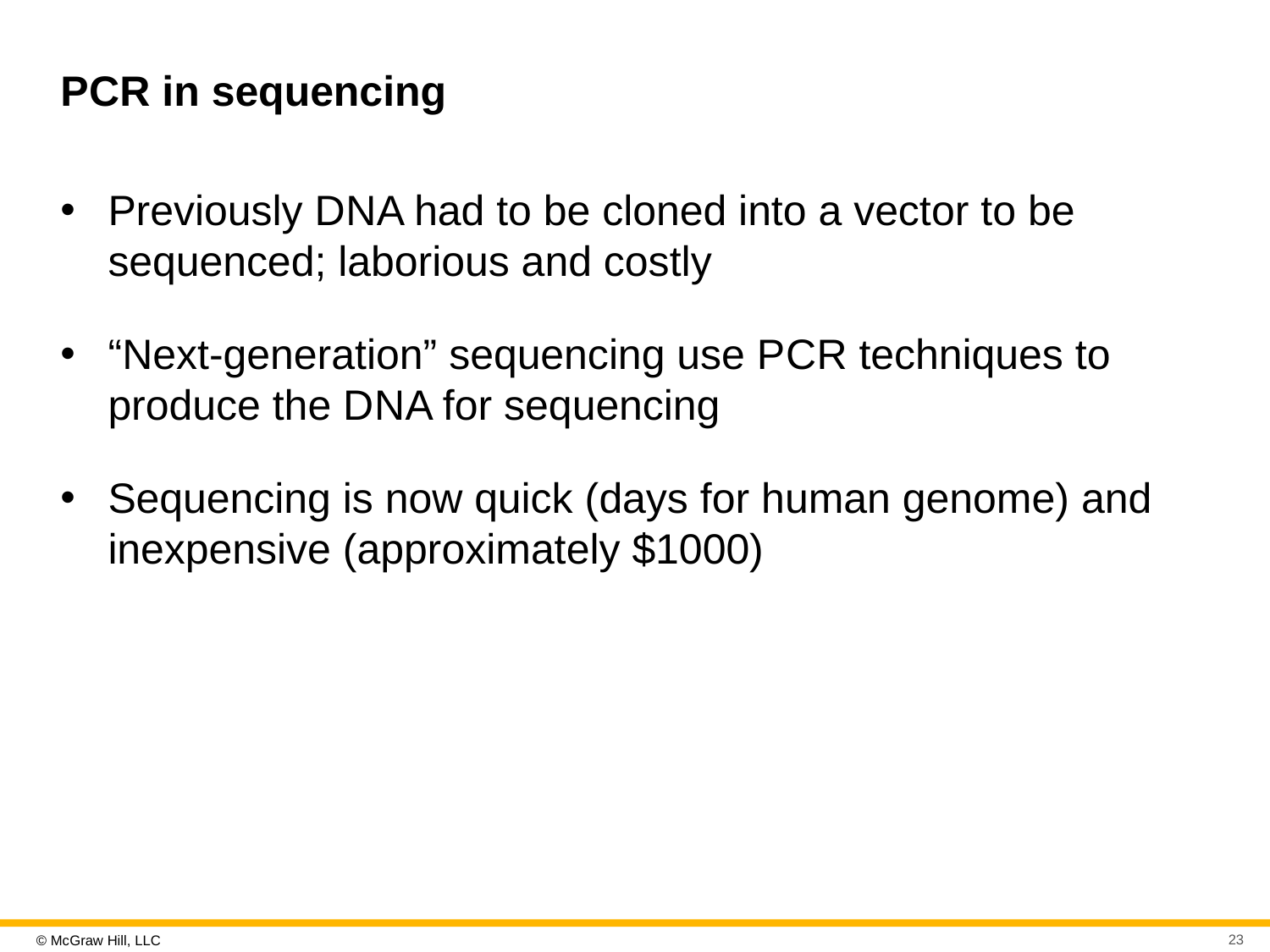

# P C R in sequencing
Previously D N A had to be cloned into a vector to be sequenced; laborious and costly
“Next-generation” sequencing use P C R techniques to produce the D N A for sequencing
Sequencing is now quick (days for human genome) and inexpensive (approximately $1000)
23